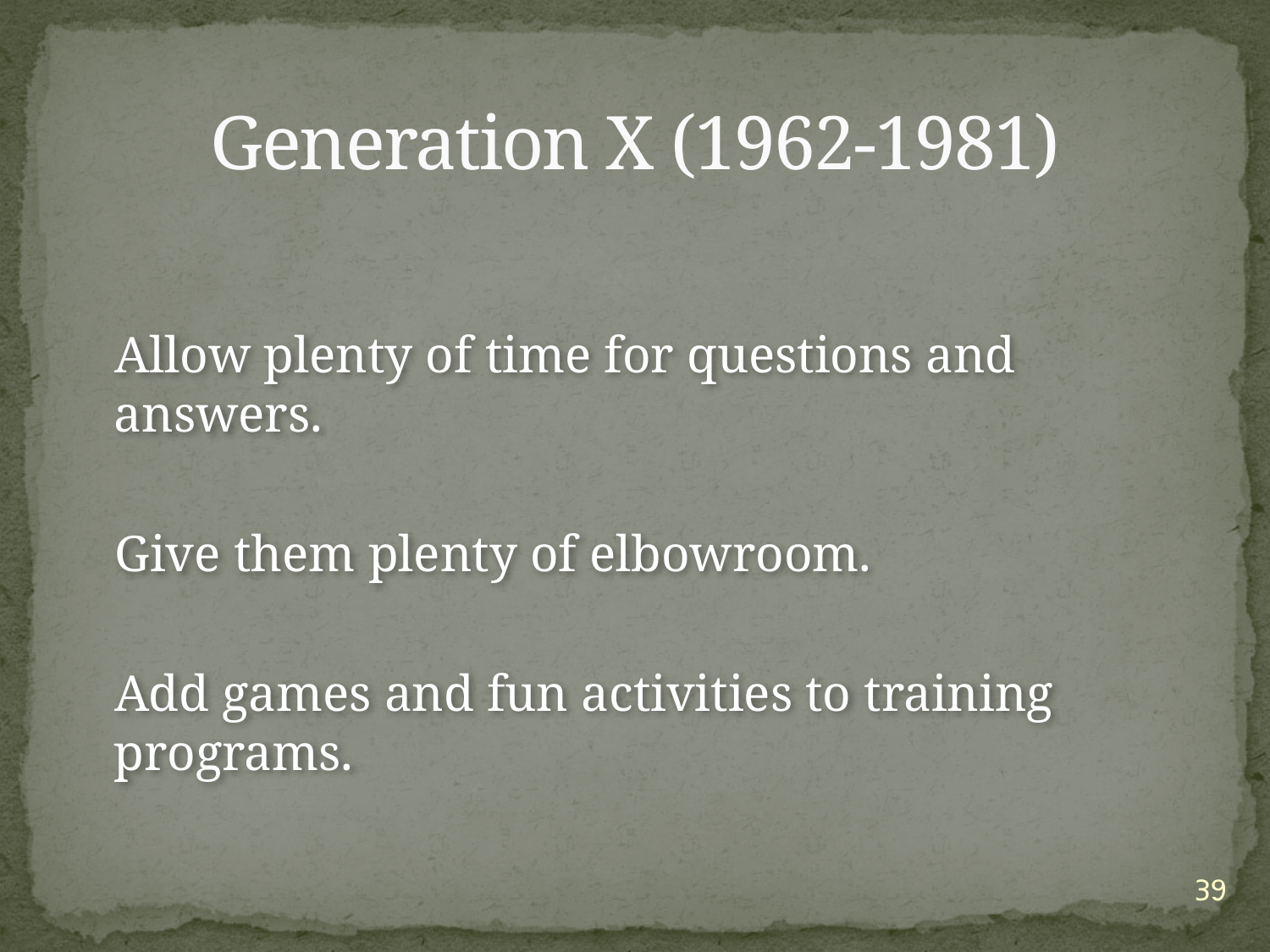

# Generation X (1962-1981)
   Allow plenty of time for questions and answers.

   Give them plenty of elbowroom.

   Add games and fun activities to training programs.
39